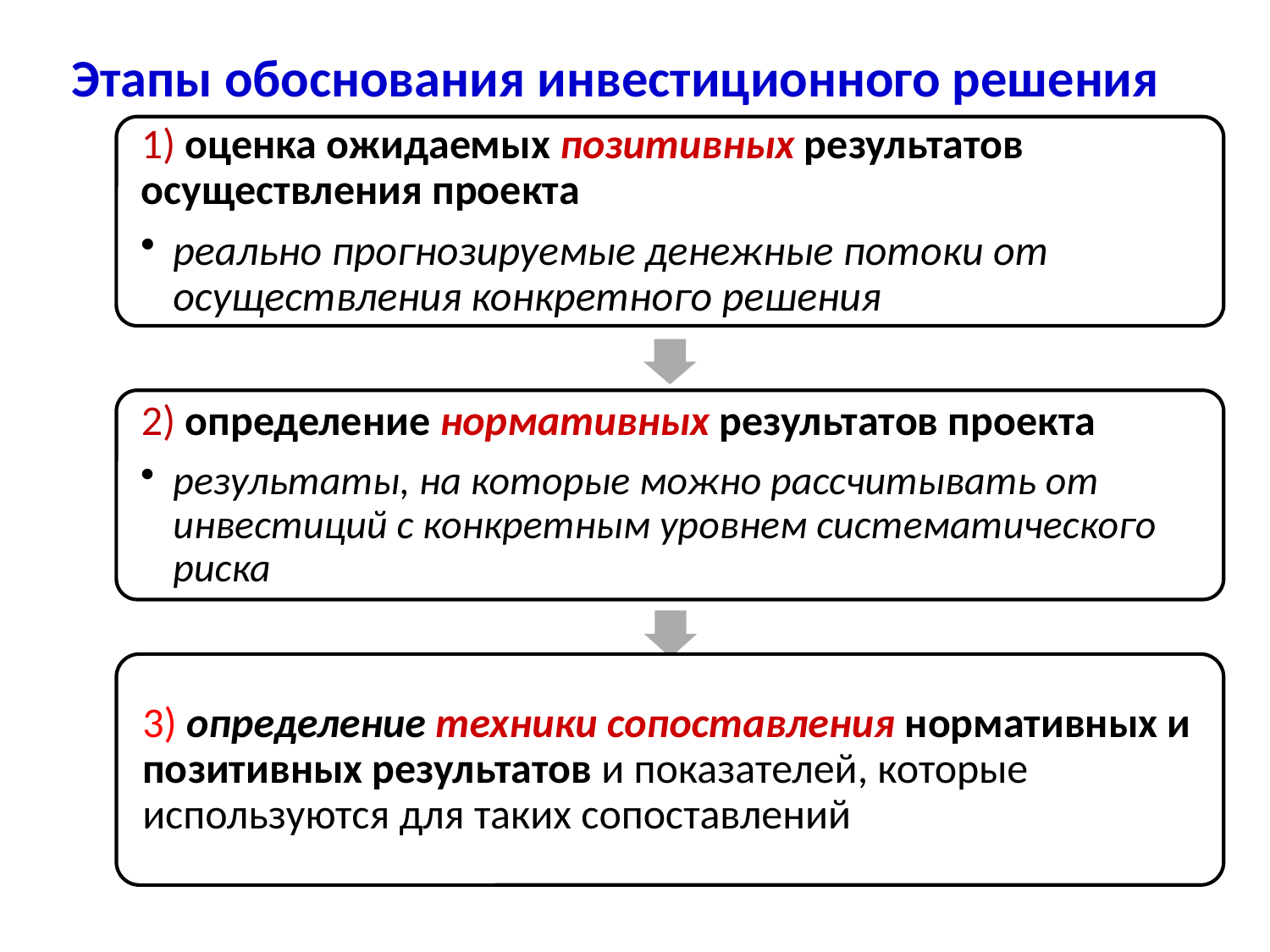

Этапы обоснования инвестиционного решения
1) оценка ожидаемых позитивных результатов осуществления проекта
реально прогнозируемые денежные потоки от осуществления конкретного решения

2) определение нормативных результатов проекта
результаты, на которые можно рассчитывать от инвестиций с конкретным уровнем систематического риска

3) определение техники сопоставления нормативных и позитивных результатов и показателей, которые используются для таких сопоставлений